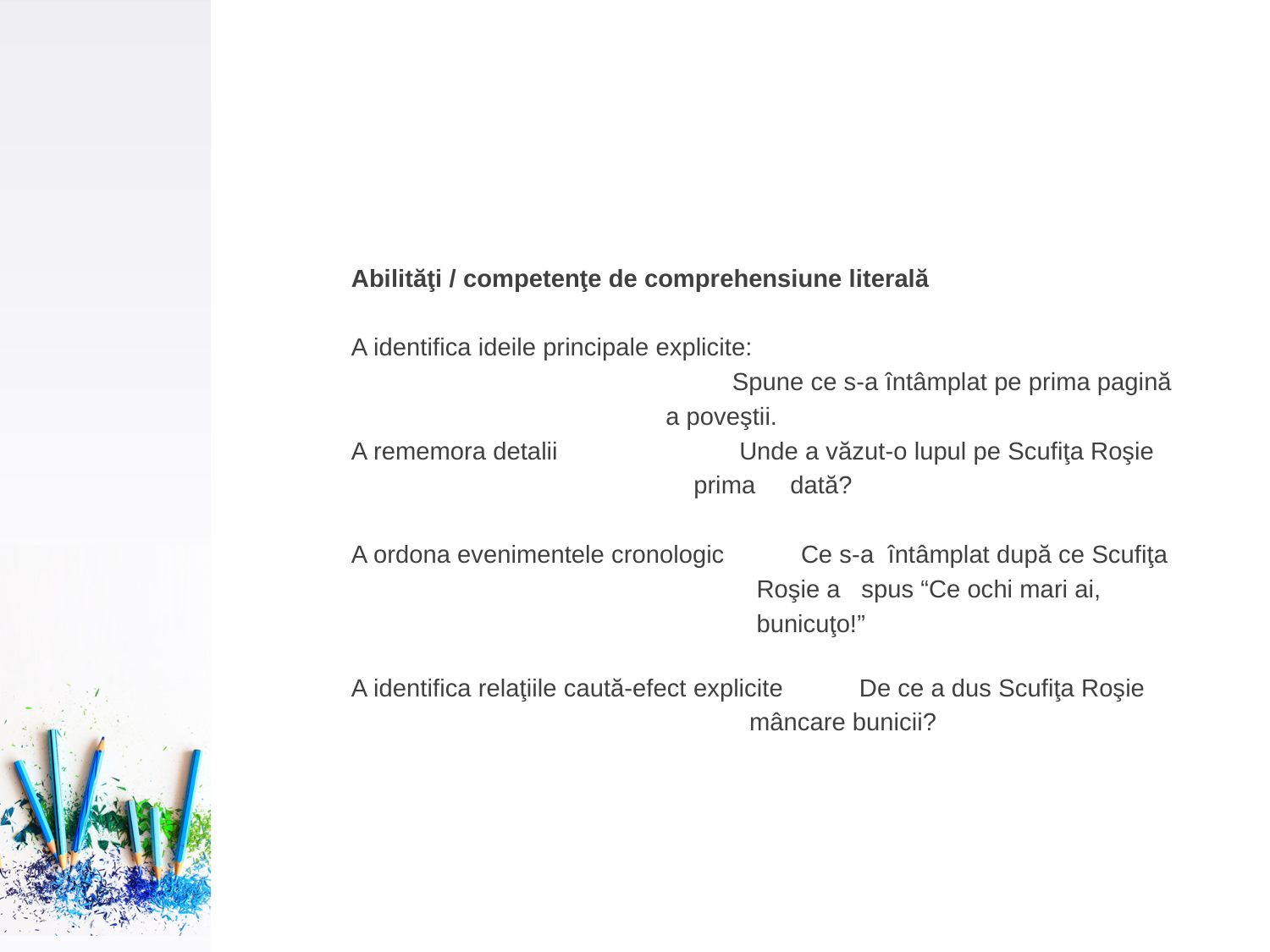

#

Abilităţi / competenţe de comprehensiune literală

A identifica ideile principale explicite:
			Spune ce s-a întâmplat pe prima pagină
                                             a poveştii.
A rememora detalii		 Unde a văzut-o lupul pe Scufiţa Roşie
                                                 prima     dată?

A ordona evenimentele cronologic           Ce s-a  întâmplat după ce Scufiţa
                                                          Roşie a   spus “Ce ochi mari ai,
                                                          bunicuţo!”
A identifica relaţiile caută-efect explicite	De ce a dus Scufiţa Roşie
                                                         mâncare bunicii?